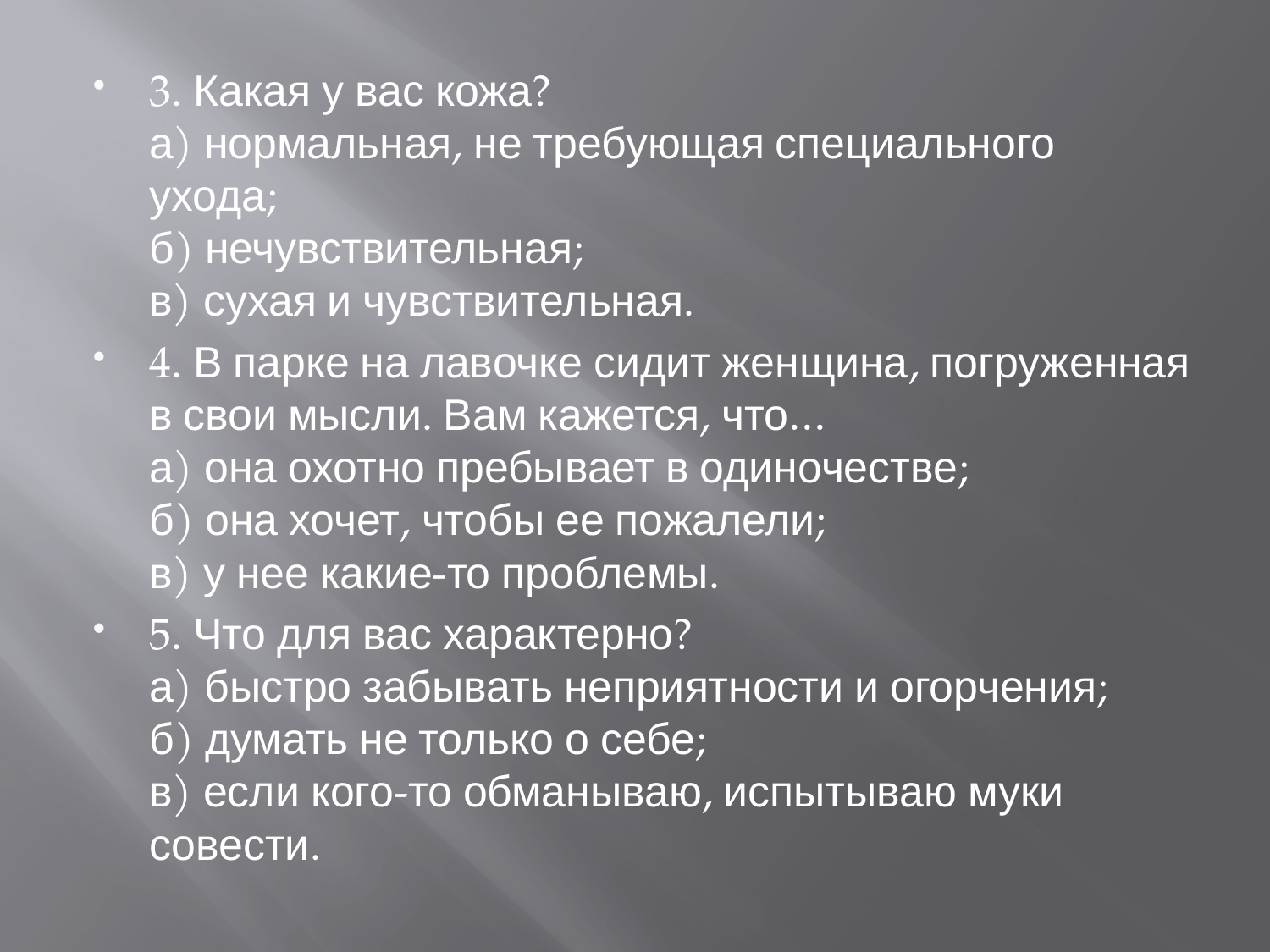

3. Какая у вас кожа?
а) нормальная, не требующая специального ухода;
б) нечувствительная;
в) сухая и чувствительная.
4. В парке на лавочке сидит женщина, погруженная в свои мысли. Вам кажется, что…
а) она охотно пребывает в одиночестве;
б) она хочет, чтобы ее пожалели;
в) у нее какие-то проблемы.
5. Что для вас характерно?
а) быстро забывать неприятности и огорчения;
б) думать не только о себе;
в) если кого-то обманываю, испытываю муки совести.